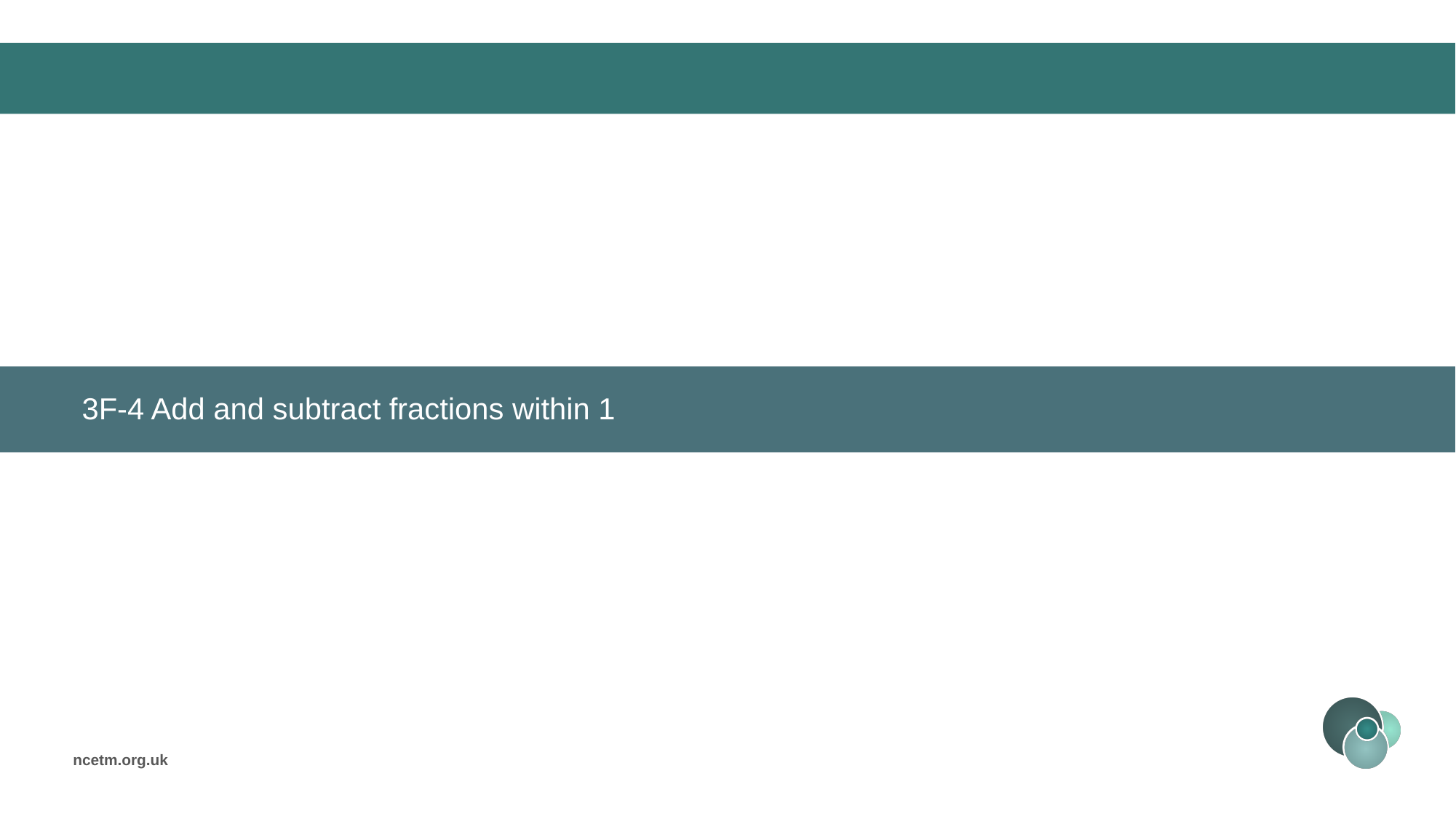

#

3F-4 Add and subtract fractions within 1